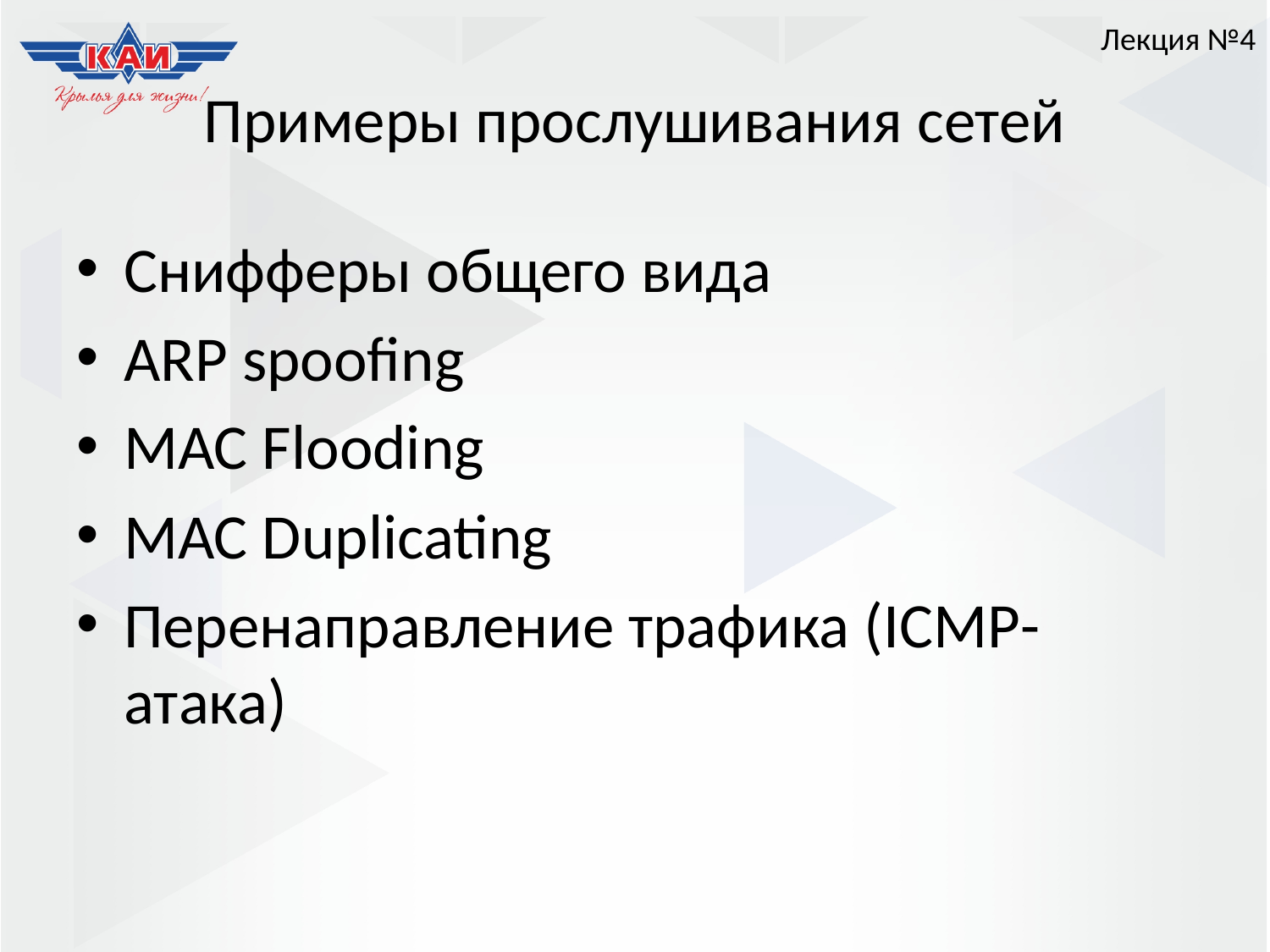

Лекция №4
# Примеры прослушивания сетей
Снифферы общего вида
ARP spoofing
MAC Flooding
MAC Duplicating
Перенаправление трафика (ICMP-атака)